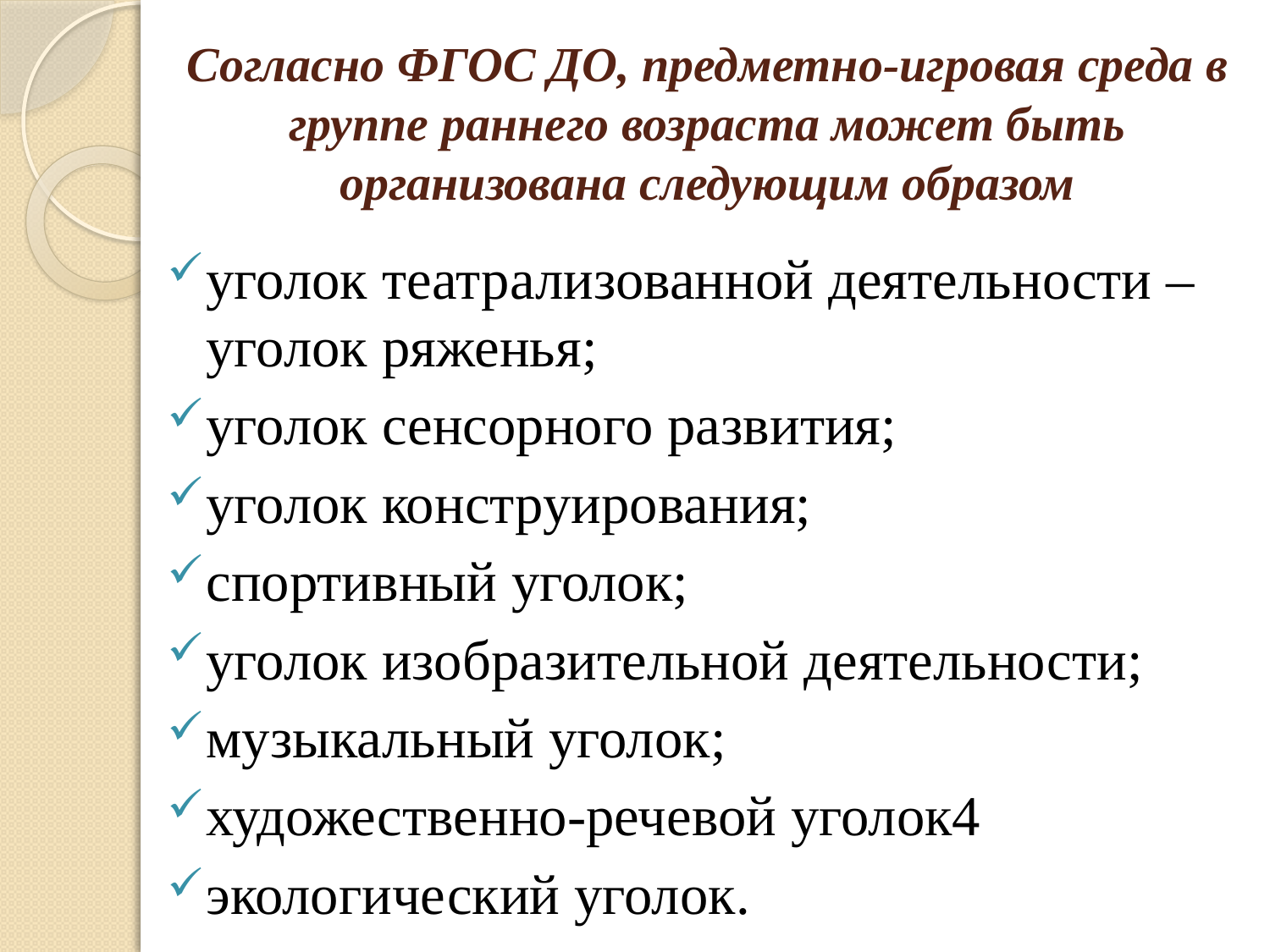

# Согласно ФГОС ДО, предметно-игровая среда в группе раннего возраста может быть организована следующим образом
уголок театрализованной деятельности – уголок ряженья;
уголок сенсорного развития;
уголок конструирования;
спортивный уголок;
уголок изобразительной деятельности;
музыкальный уголок;
художественно-речевой уголок4
экологический уголок.